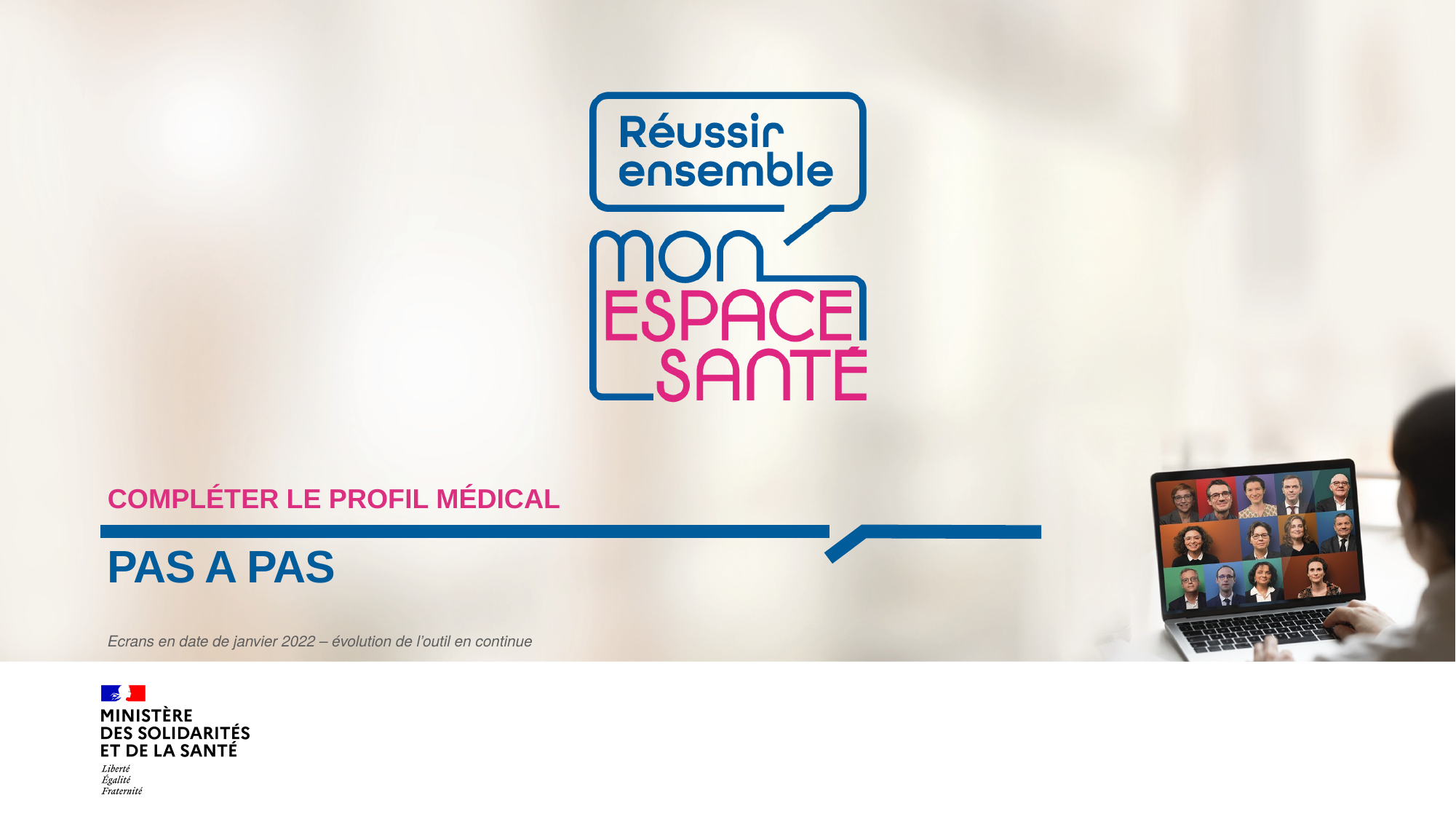

COMPLÉTER LE PROFIL MÉDICAL
# PAS A PAS
Ecrans en date de janvier 2022 – évolution de l’outil en continue